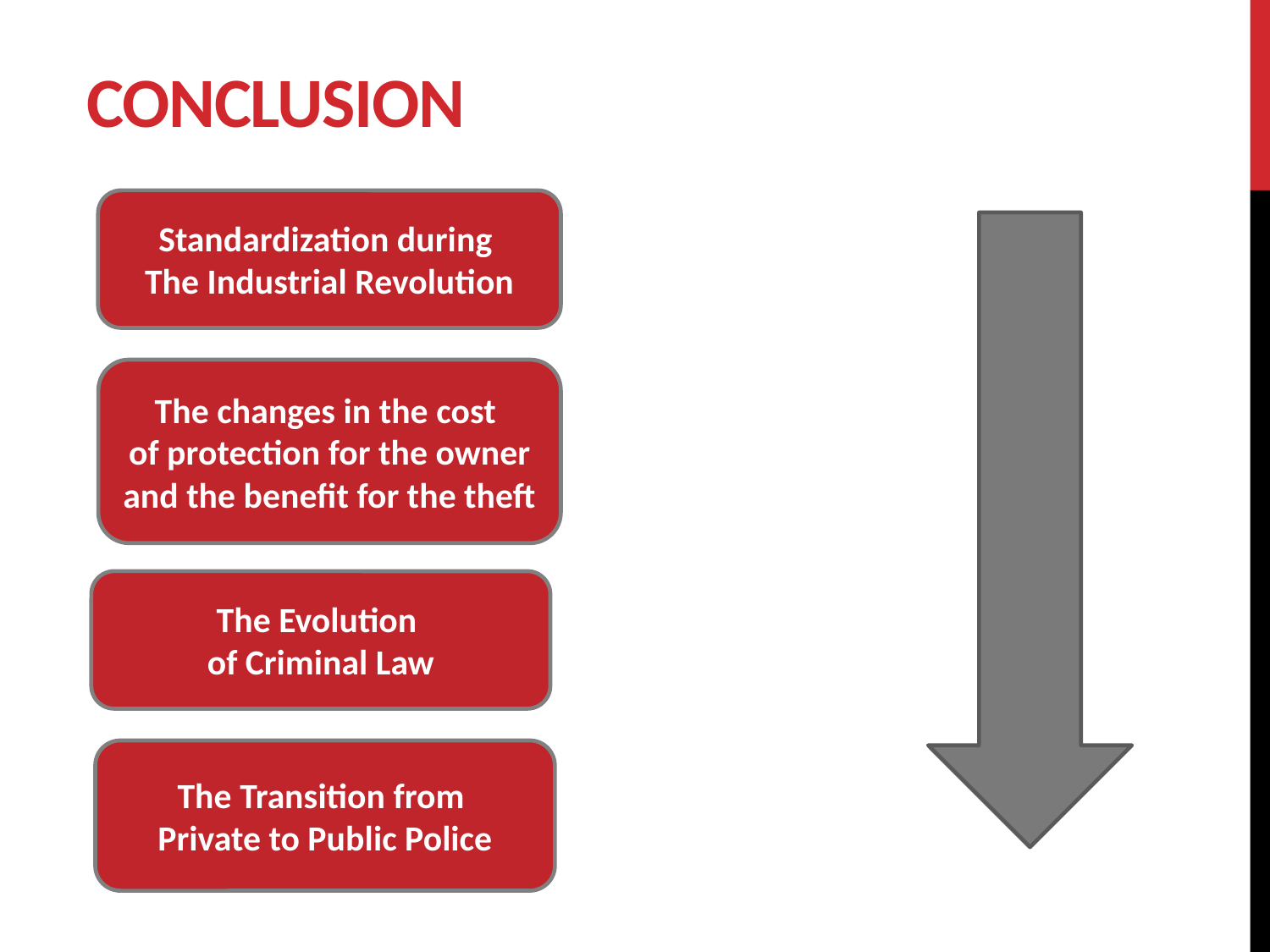

# Conclusion
Standardization during
The Industrial Revolution

The changes in the cost
of protection for the owner
and the benefit for the theft
The Evolution
of Criminal Law
The Transition from
Private to Public Police